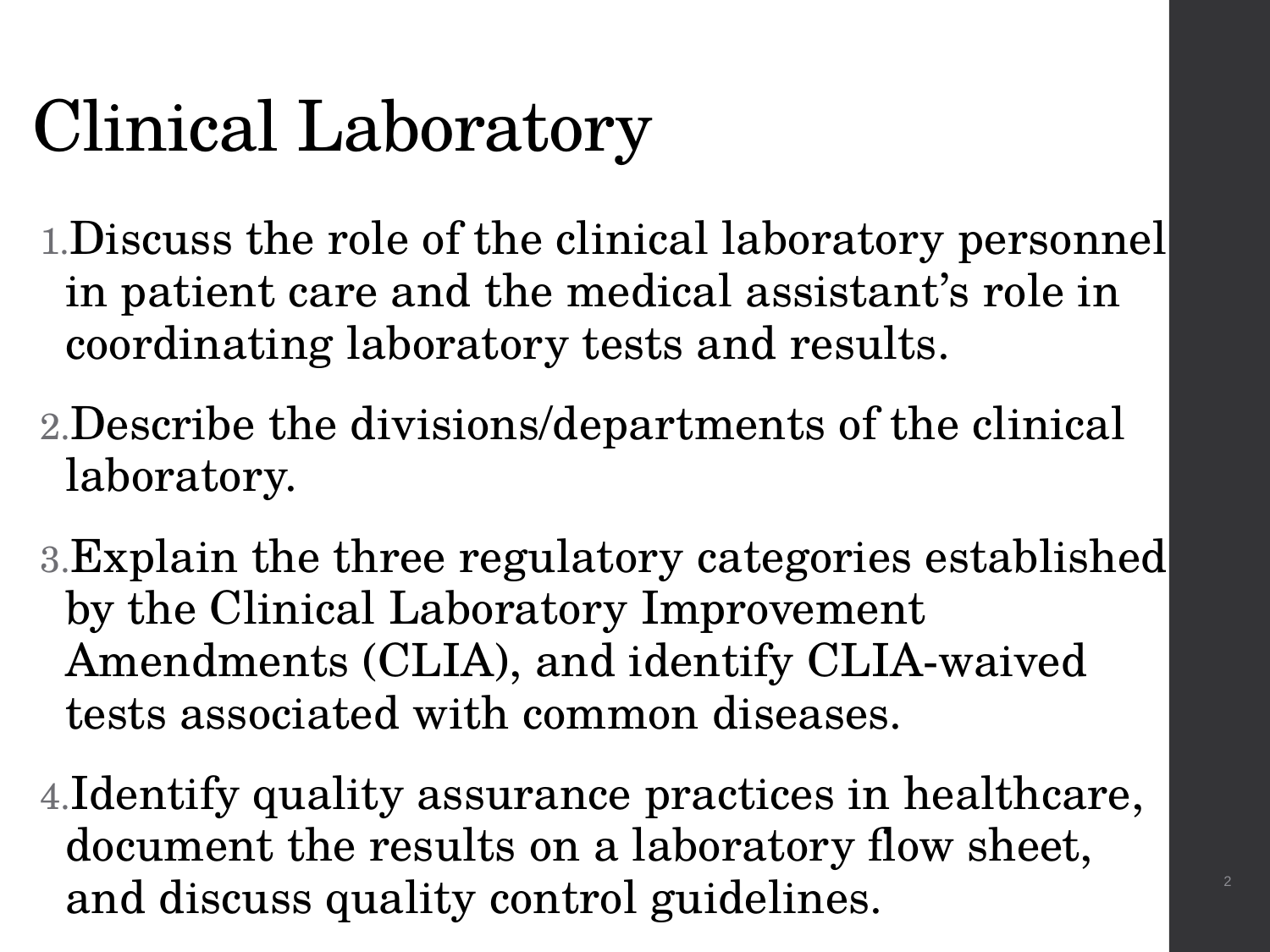

Clinical Laboratory
Discuss the role of the clinical laboratory personnel in patient care and the medical assistant’s role in coordinating laboratory tests and results.
Describe the divisions/departments of the clinical laboratory.
Explain the three regulatory categories established by the Clinical Laboratory Improvement Amendments (CLIA), and identify CLIA-waived tests associated with common diseases.
Identify quality assurance practices in healthcare, document the results on a laboratory flow sheet, and discuss quality control guidelines.
 2